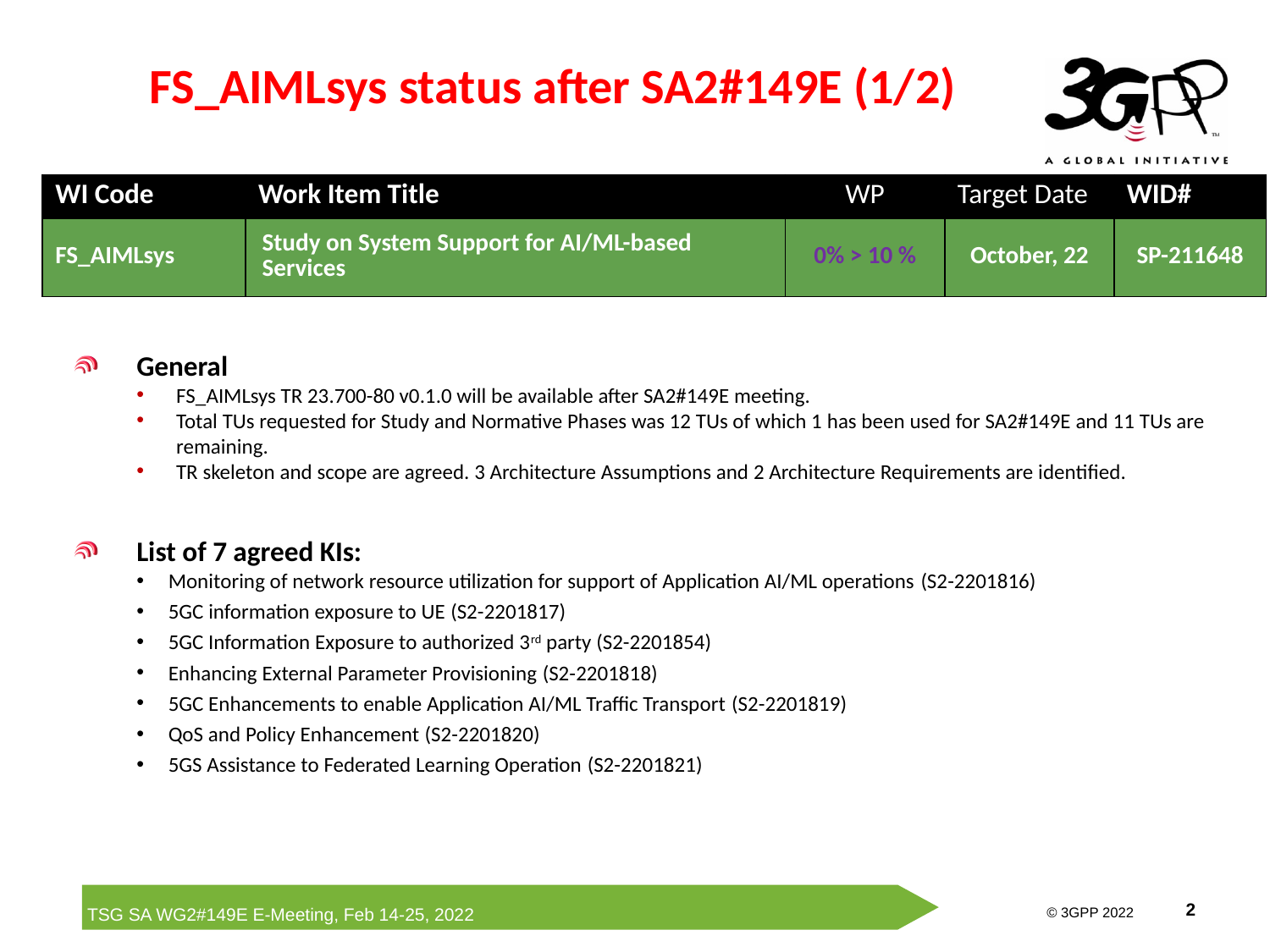

# FS_AIMLsys status after SA2#149E (1/2)
| WI Code | Work Item Title | WP | Target Date | WID# |
| --- | --- | --- | --- | --- |
| FS\_AIMLsys | Study on System Support for AI/ML-based Services | 0% > 10 % | October, 22 | SP-211648 |
General
FS_AIMLsys TR 23.700-80 v0.1.0 will be available after SA2#149E meeting.
Total TUs requested for Study and Normative Phases was 12 TUs of which 1 has been used for SA2#149E and 11 TUs are remaining.
TR skeleton and scope are agreed. 3 Architecture Assumptions and 2 Architecture Requirements are identified.

List of 7 agreed KIs:
Monitoring of network resource utilization for support of Application AI/ML operations (S2-2201816)
5GC information exposure to UE (S2-2201817)
5GC Information Exposure to authorized 3rd party (S2-2201854)
Enhancing External Parameter Provisioning (S2-2201818)
5GC Enhancements to enable Application AI/ML Traffic Transport (S2-2201819)
QoS and Policy Enhancement (S2-2201820)
5GS Assistance to Federated Learning Operation (S2-2201821)